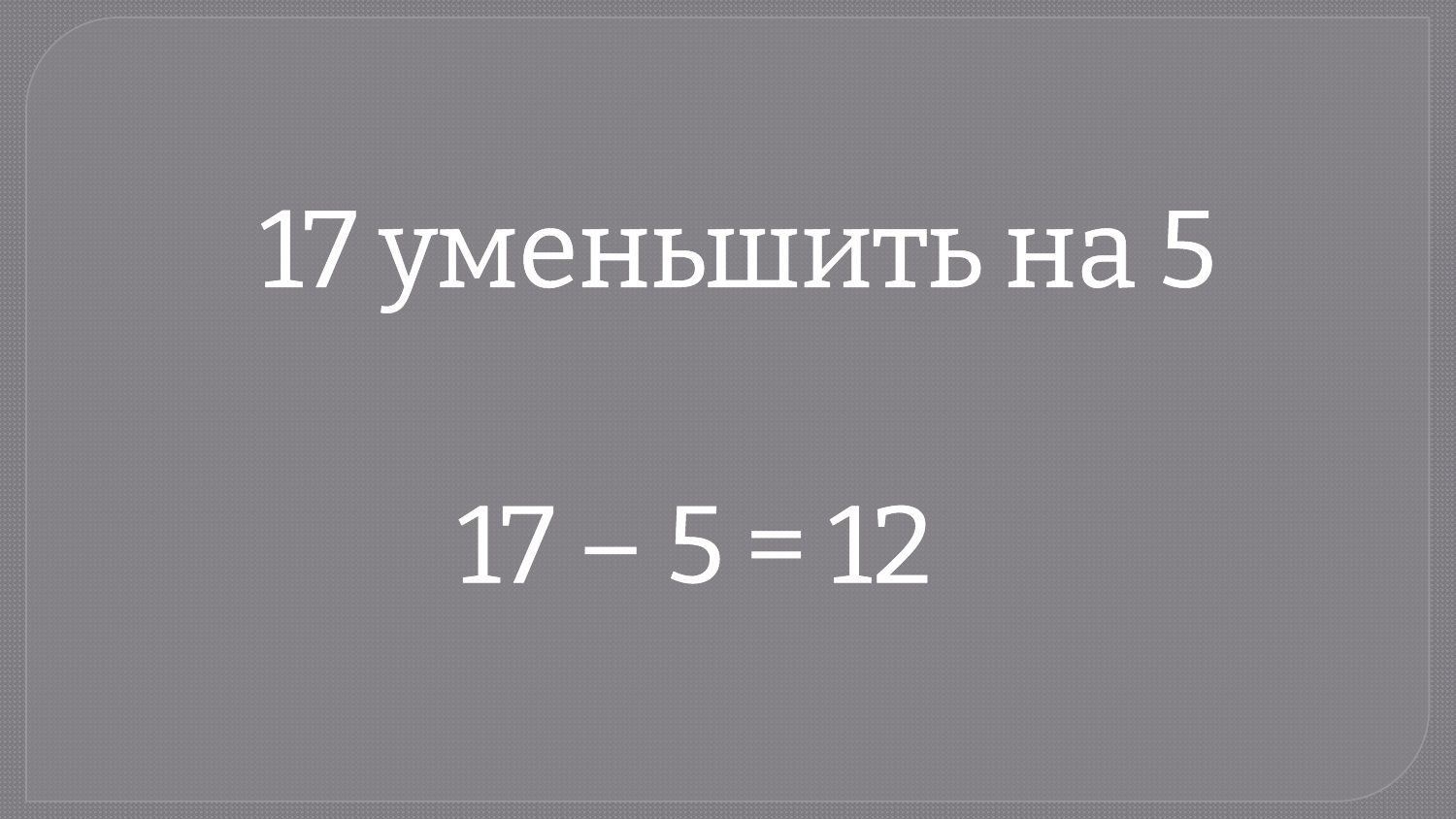

17 уменьшить на 5
17 – 5 = 12